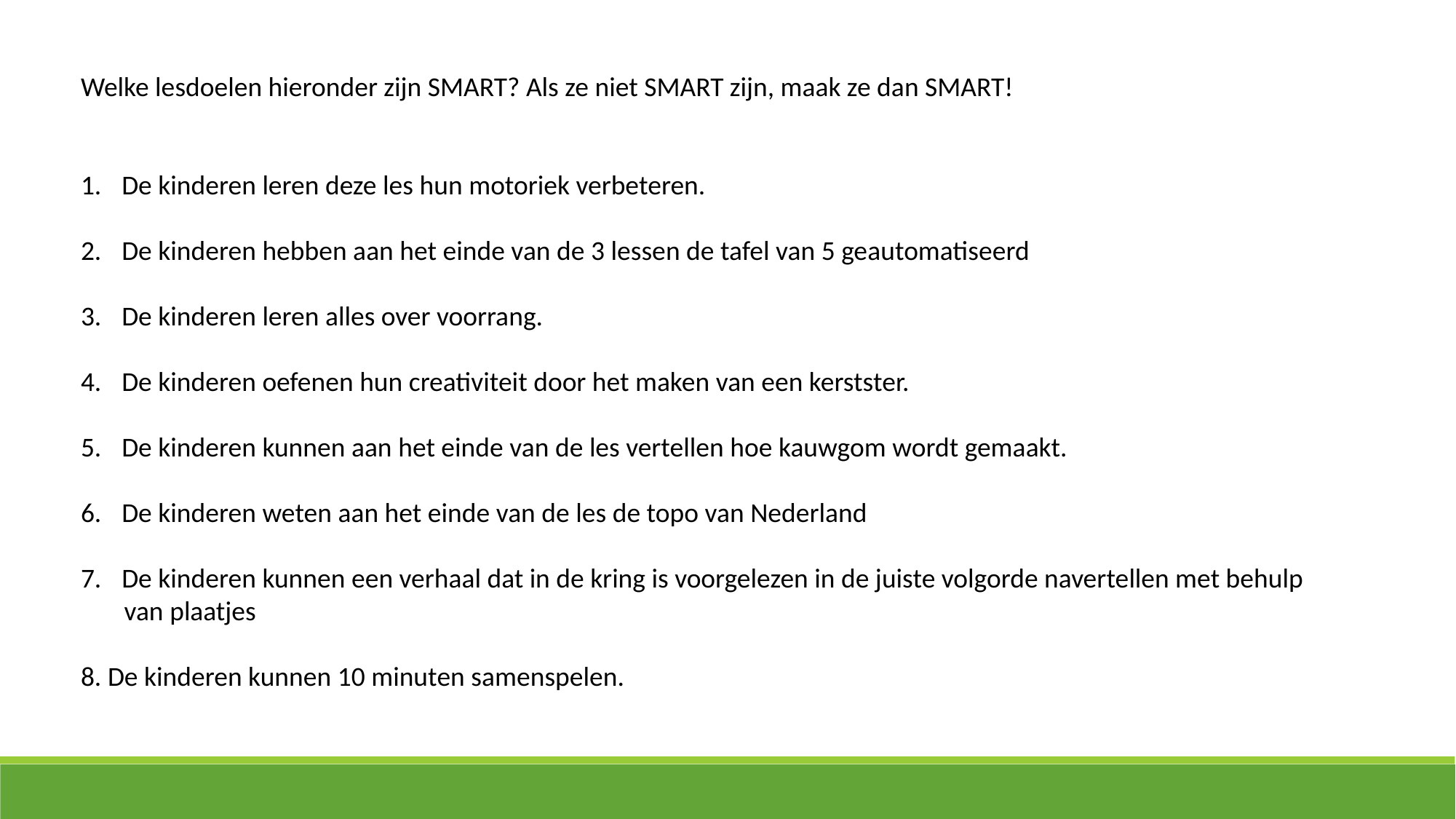

Welke lesdoelen hieronder zijn SMART? Als ze niet SMART zijn, maak ze dan SMART!

De kinderen leren deze les hun motoriek verbeteren.

De kinderen hebben aan het einde van de 3 lessen de tafel van 5 geautomatiseerd

De kinderen leren alles over voorrang.

De kinderen oefenen hun creativiteit door het maken van een kerstster.

De kinderen kunnen aan het einde van de les vertellen hoe kauwgom wordt gemaakt.

De kinderen weten aan het einde van de les de topo van Nederland

De kinderen kunnen een verhaal dat in de kring is voorgelezen in de juiste volgorde navertellen met behulp
       van plaatjes

8. De kinderen kunnen 10 minuten samenspelen.